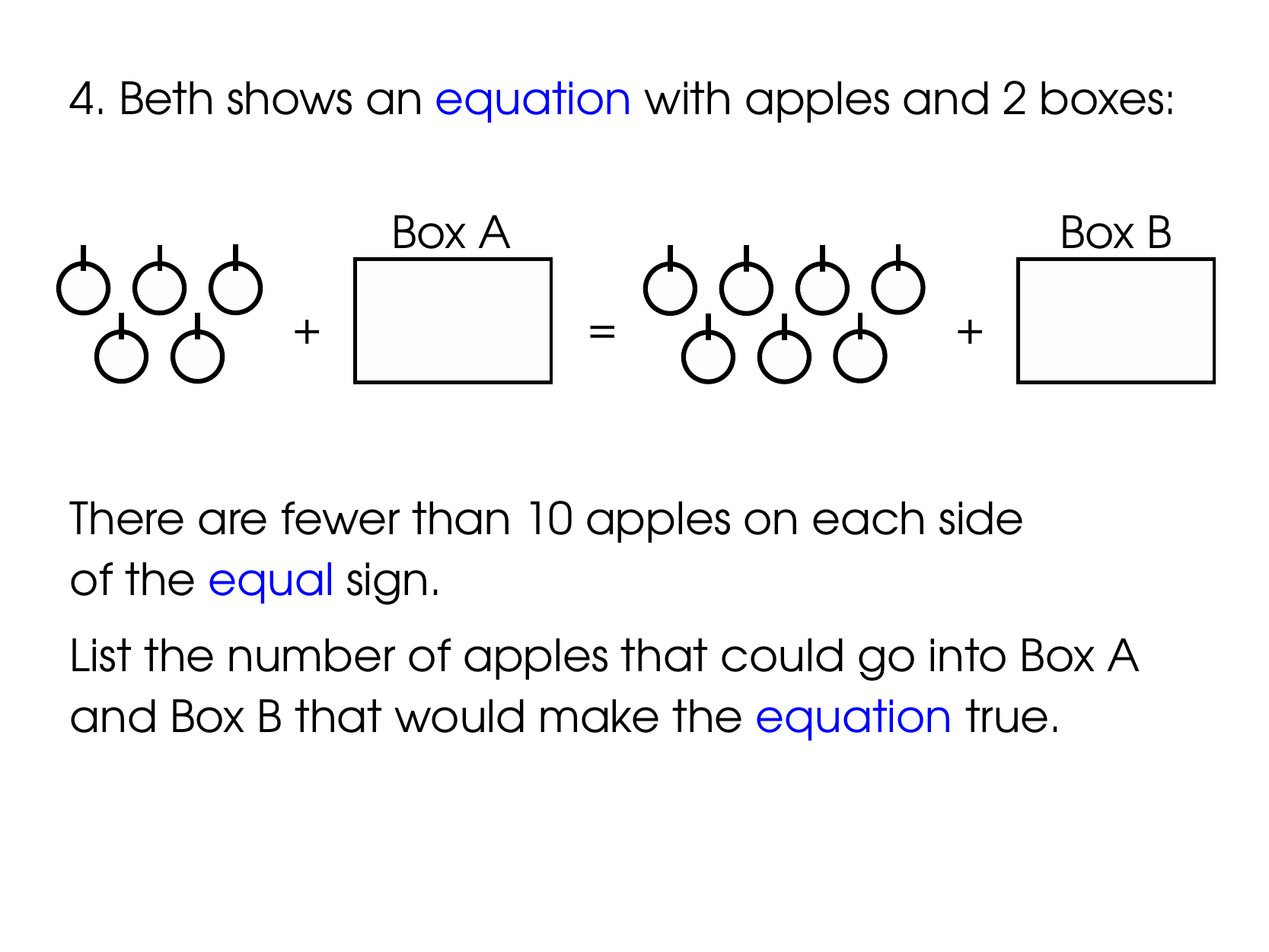

4. Beth shows an equation with apples and 2 boxes:
Box A
Box B

+
=
+
There are fewer than 10 apples on each side
of the equal sign.
List the number of apples that could go into Box A and Box B that would make the equation true.